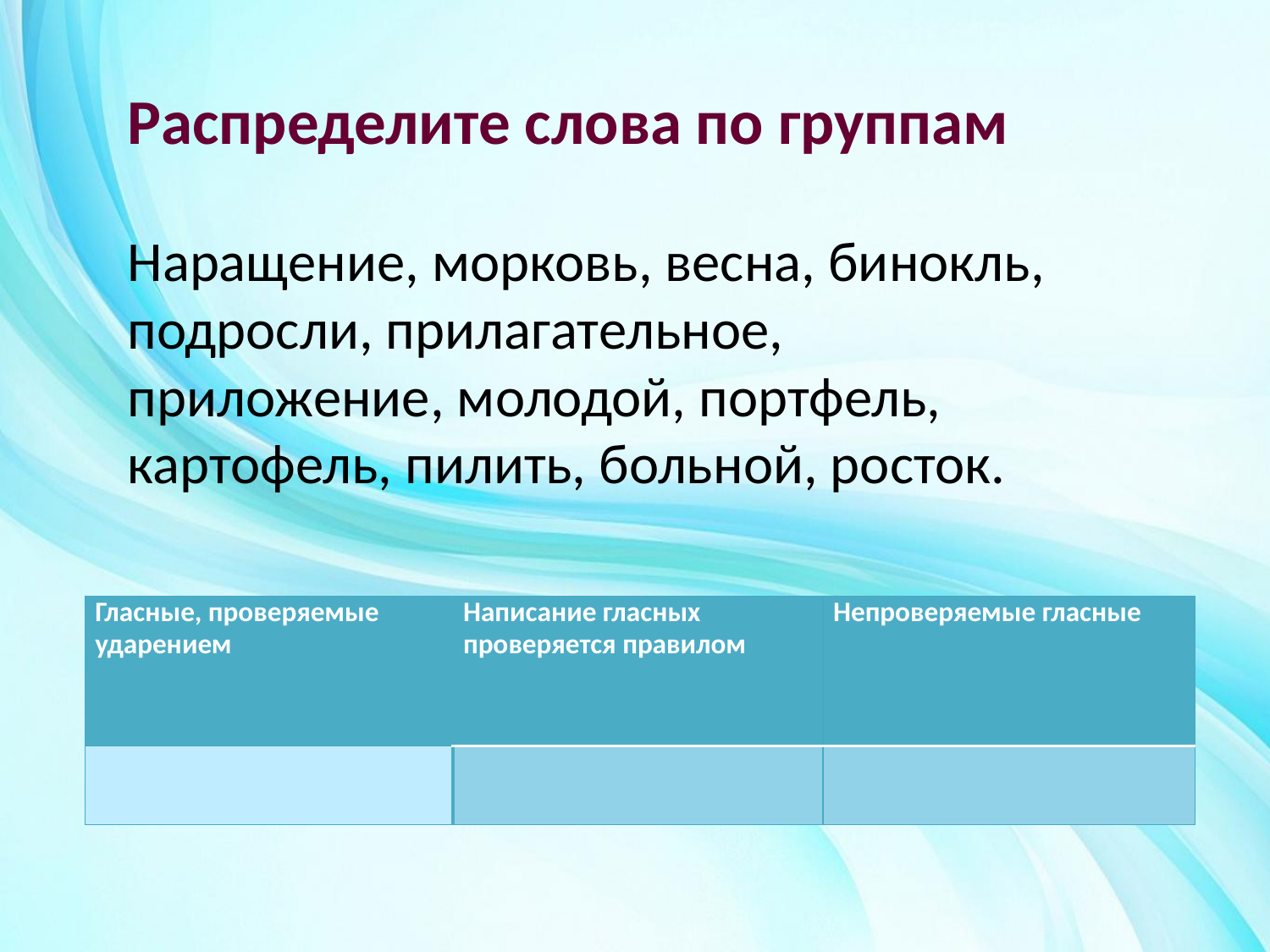

Распределите слова по группам

Наращение, морковь, весна, бинокль, подросли, прилагательное, приложение, молодой, портфель, картофель, пилить, больной, росток.

| Гласные, проверяемые ударением | Написание гласных проверяется правилом | Непроверяемые гласные |
| --- | --- | --- |
|  |  |  |